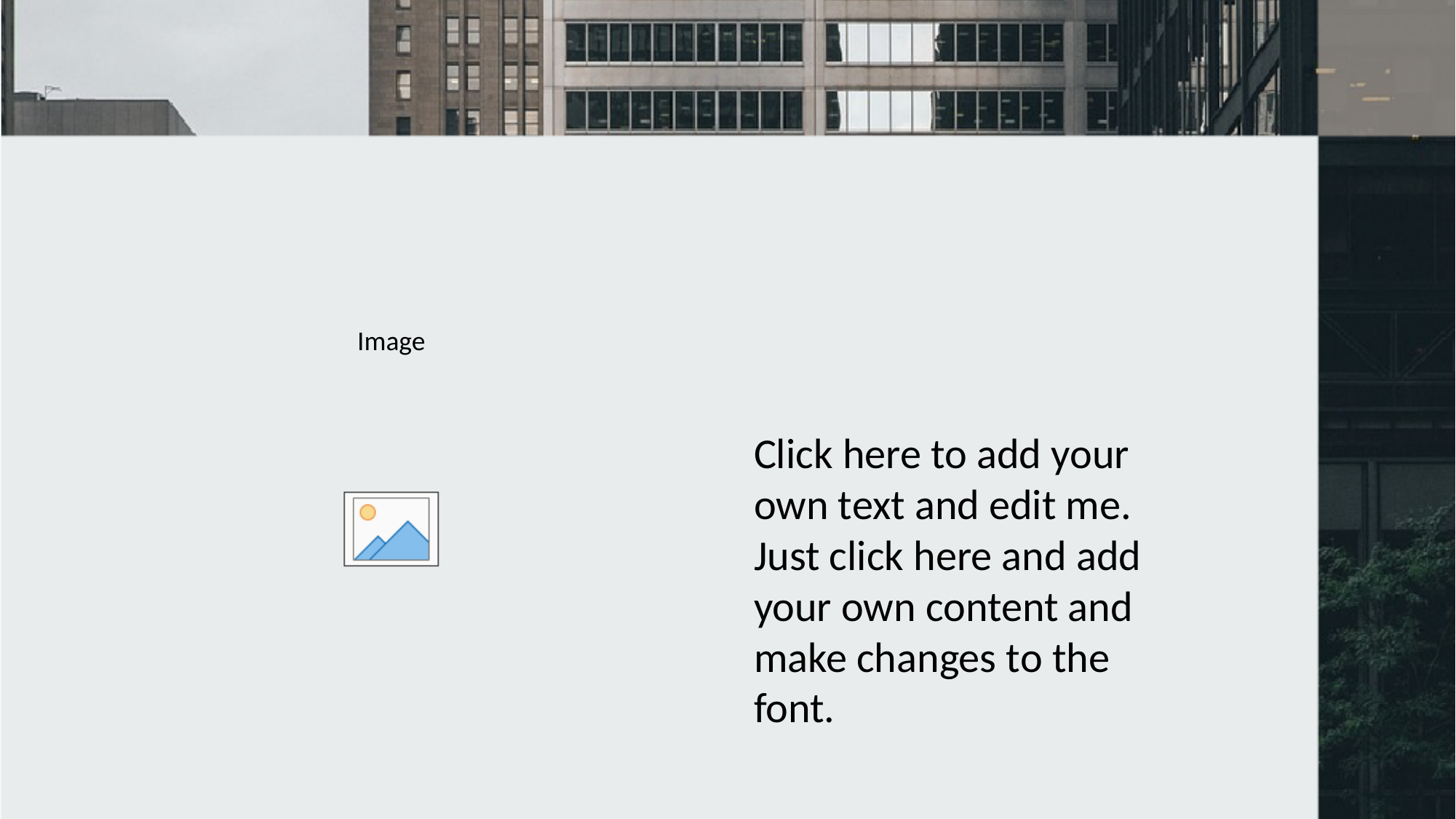

#

Click here to add your own text and edit me. Just click here and add your own content and make changes to the font.